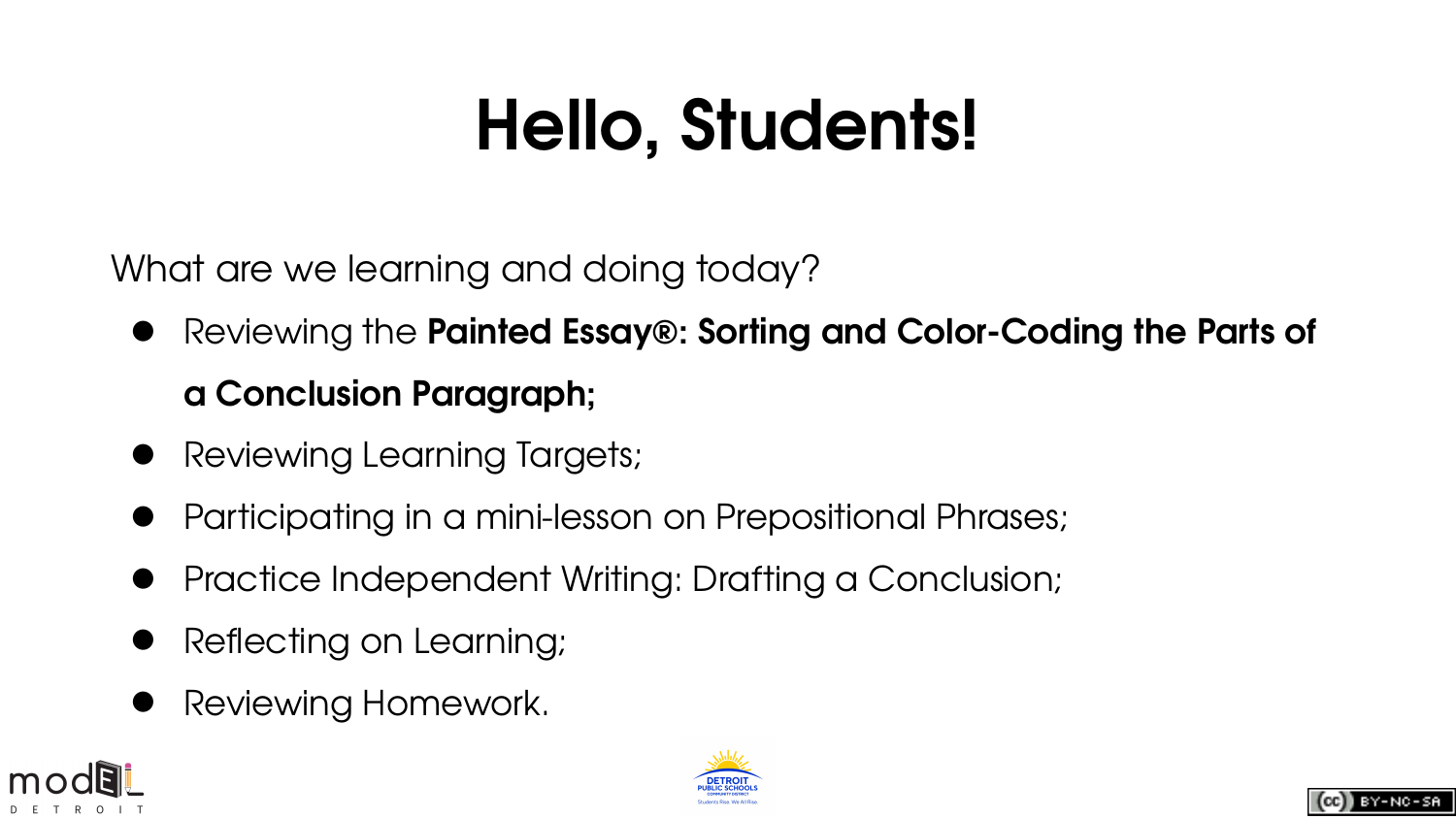

# Hello, Students!
What are we learning and doing today?
Reviewing the Painted Essay®: Sorting and Color-Coding the Parts of a Conclusion Paragraph;
Reviewing Learning Targets;
Participating in a mini-lesson on Prepositional Phrases;
Practice Independent Writing: Drafting a Conclusion;
Reflecting on Learning;
Reviewing Homework.